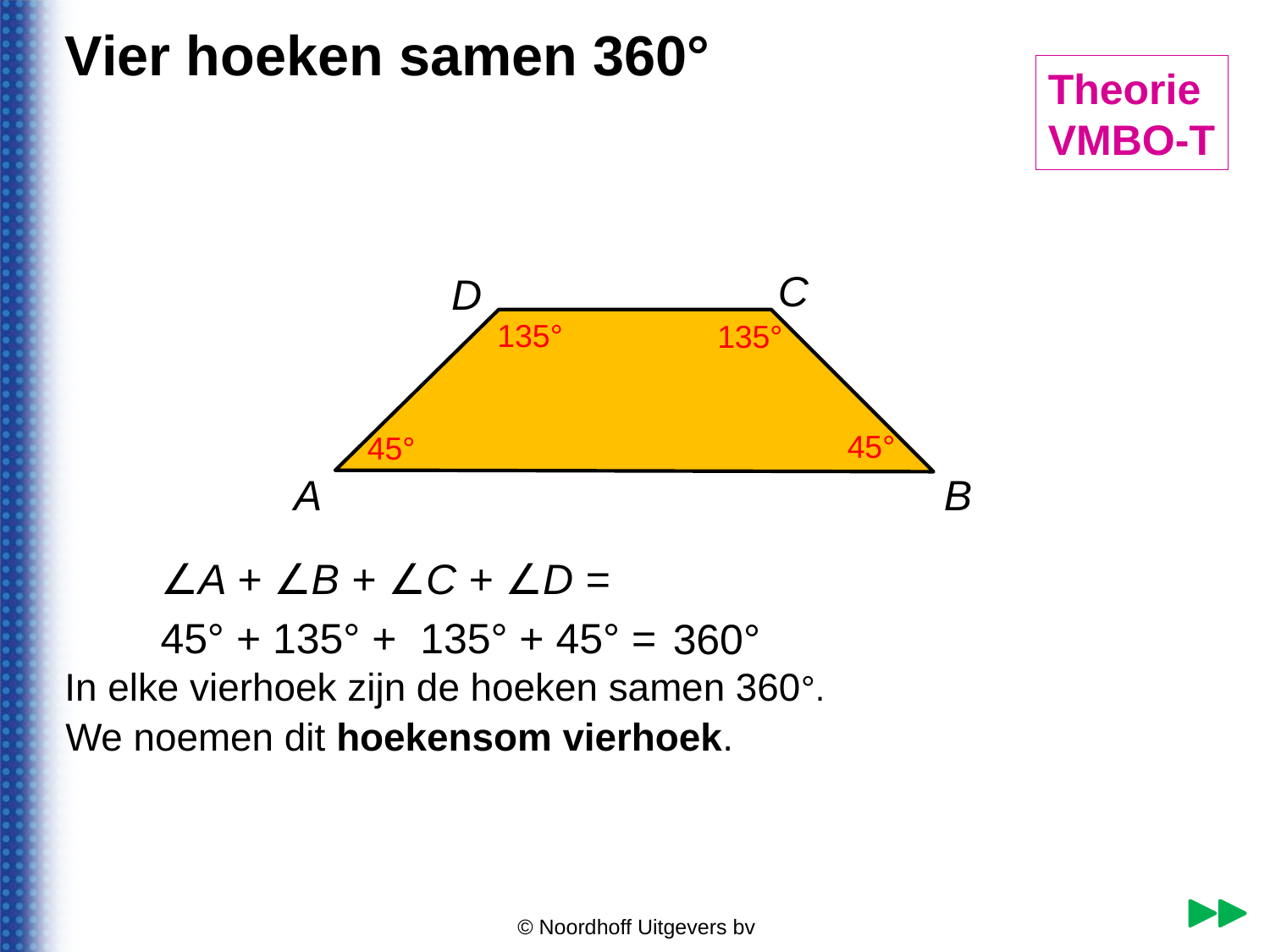

Vier hoeken samen 360°
Theorie
VMBO-T
© Noordhoff Uitgevers bv

C
D

135°
135°
45°
45°
A
B
∠A + ∠B + ∠C + ∠D =
45° + 135° +  135° + 45° =
360°

In elke vierhoek zijn de hoeken samen 360°.

We noemen dit hoekensom vierhoek.

© Noordhoff Uitgevers bv